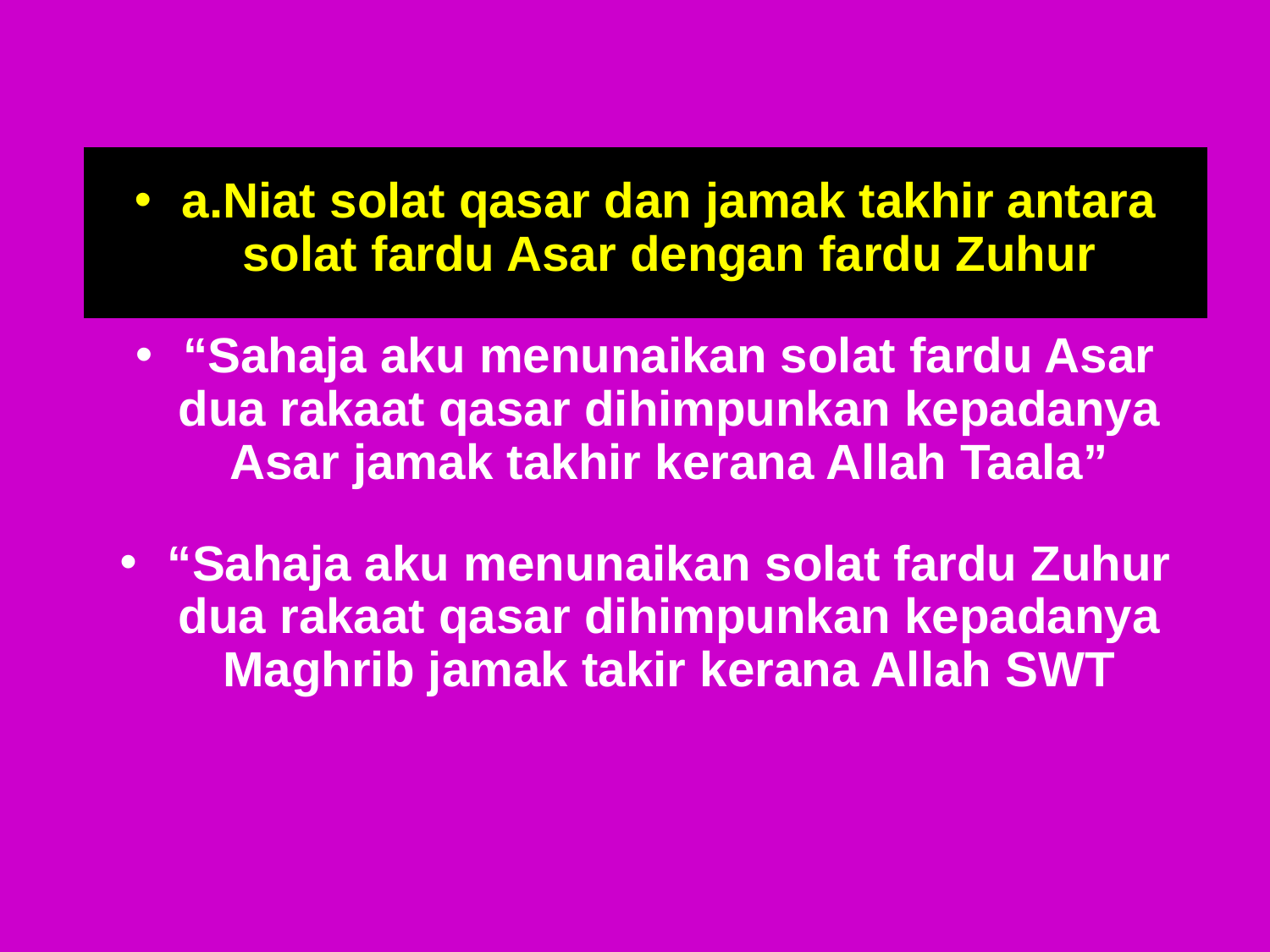

a.Niat solat qasar dan jamak takhir antara solat fardu Asar dengan fardu Zuhur

“Sahaja aku menunaikan solat fardu Asar dua rakaat qasar dihimpunkan kepadanya Asar jamak takhir kerana Allah Taala”

“Sahaja aku menunaikan solat fardu Zuhur dua rakaat qasar dihimpunkan kepadanya Maghrib jamak takir kerana Allah SWT